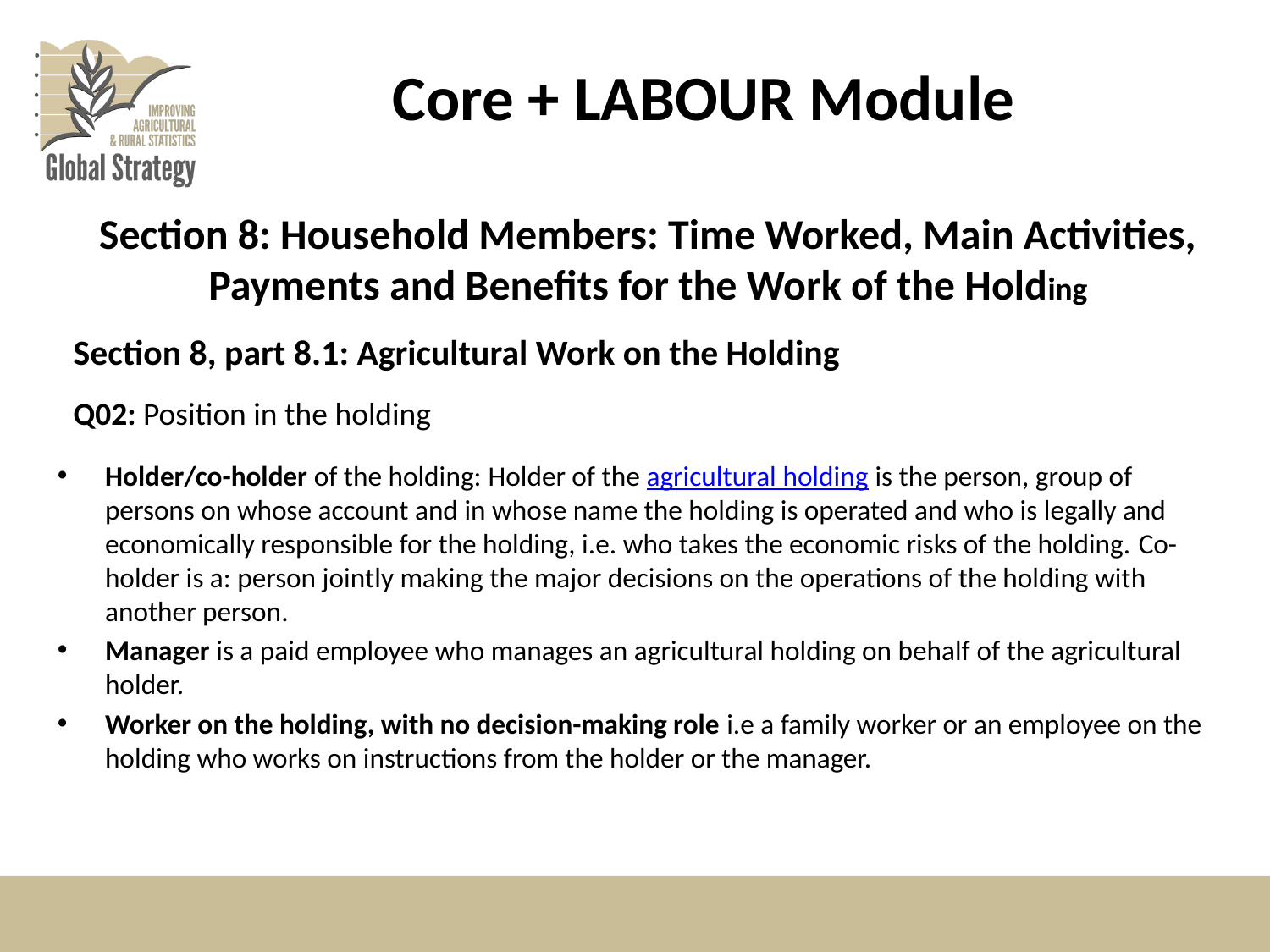

# Core + LABOUR Module
Section 8: Household Members: Time Worked, Main Activities, Payments and Benefits for the Work of the Holding
Section 8, part 8.1: Agricultural Work on the Holding
Q02: Position in the holding
Holder/co-holder of the holding: Holder of the agricultural holding is the person, group of persons on whose account and in whose name the holding is operated and who is legally and economically responsible for the holding, i.e. who takes the economic risks of the holding. Co-holder is a: person jointly making the major decisions on the operations of the holding with another person.
Manager is a paid employee who manages an agricultural holding on behalf of the agricultural holder.
Worker on the holding, with no decision-making role i.e a family worker or an employee on the holding who works on instructions from the holder or the manager.